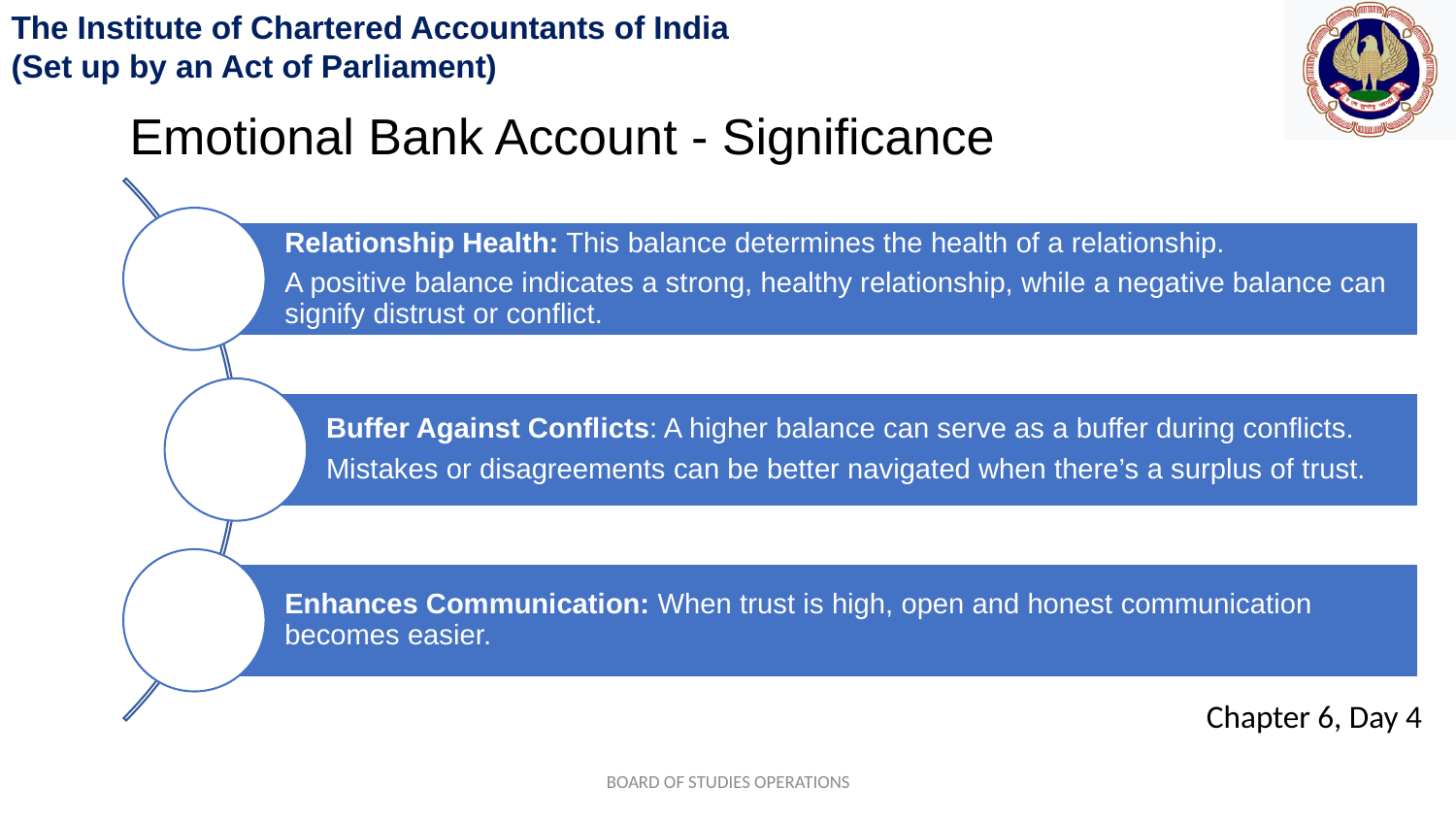

Emotional Bank Account - Significance

Relationship Health: This balance determines the health of a relationship.
A positive balance indicates a strong, healthy relationship, while a negative balance can signify distrust or conflict.
Buffer Against Conflicts: A higher balance can serve as a buffer during conflicts.
Mistakes or disagreements can be better navigated when there’s a surplus of trust.
Enhances Communication: When trust is high, open and honest communication becomes easier.
BOARD OF STUDIES OPERATIONS